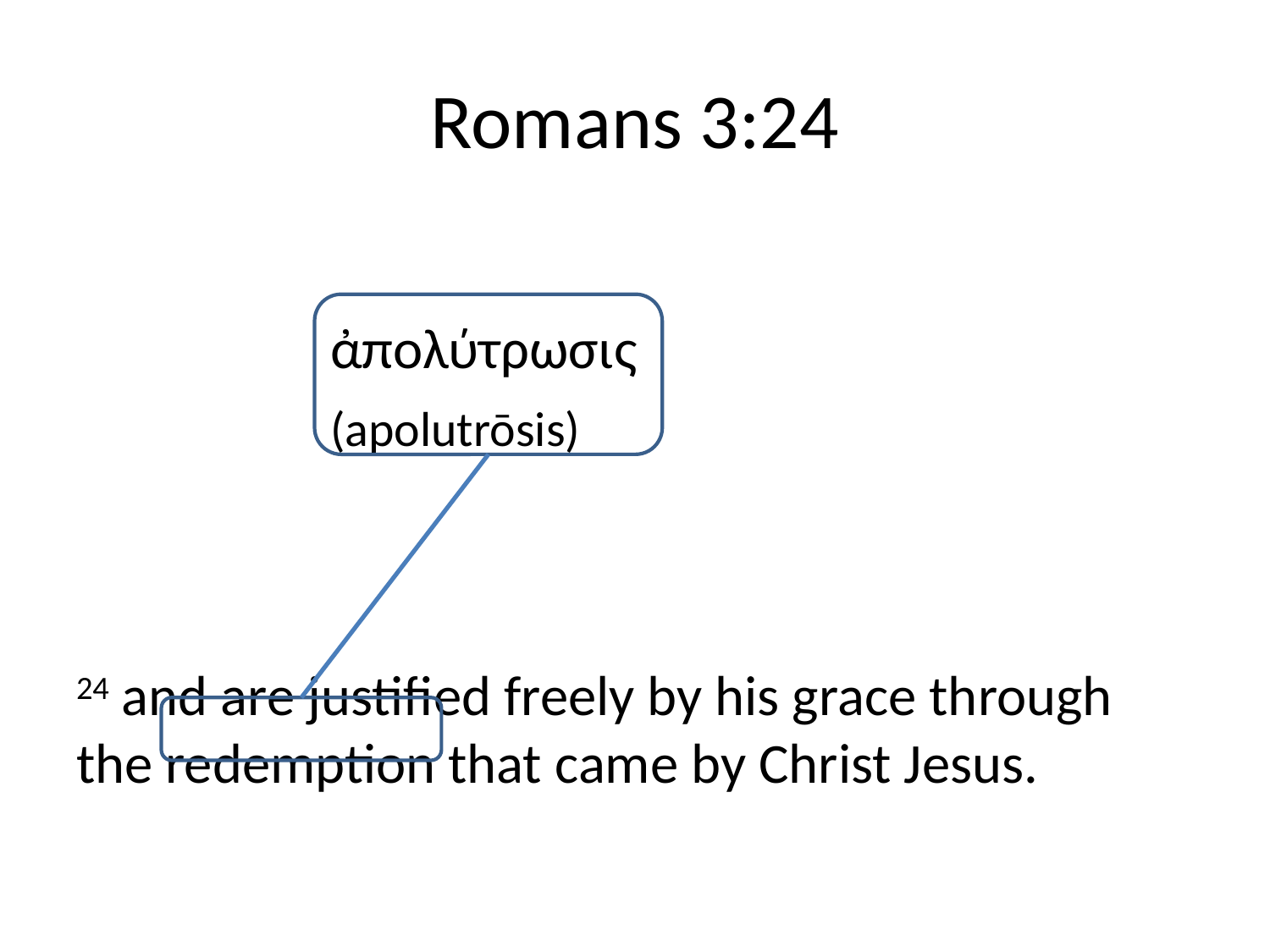

# Romans 3:24

		ἀπολύτρωσις
		(apolutrōsis)

24 and are justified freely by his grace through the redemption that came by Christ Jesus.